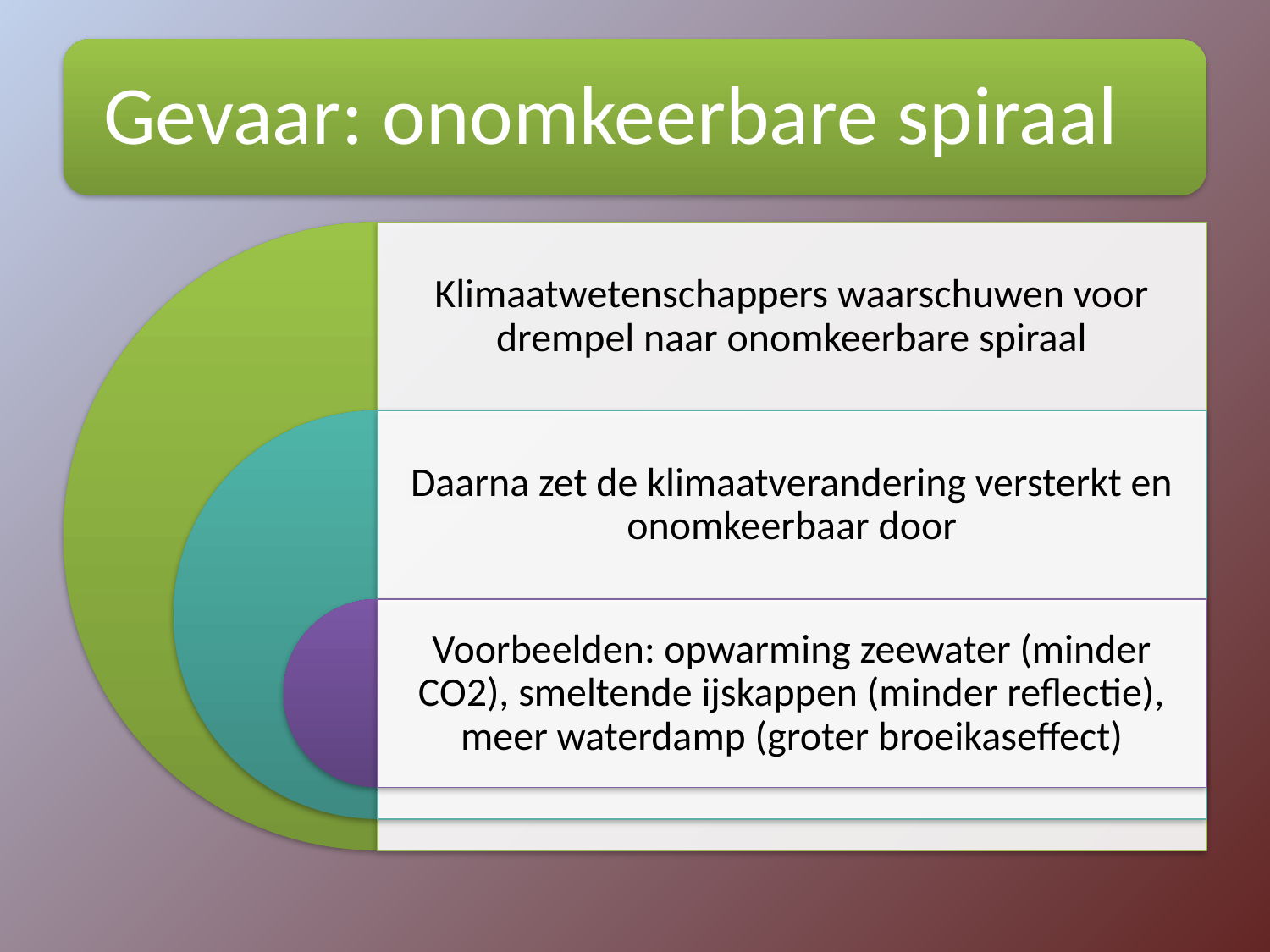

Gevaar: onomkeerbare spiraal
Klimaatwetenschappers waarschuwen voor drempel naar onomkeerbare spiraal
Daarna zet de klimaatverandering versterkt en onomkeerbaar door
Voorbeelden: opwarming zeewater (minder CO2), smeltende ijskappen (minder reflectie), meer waterdamp (groter broeikaseffect)